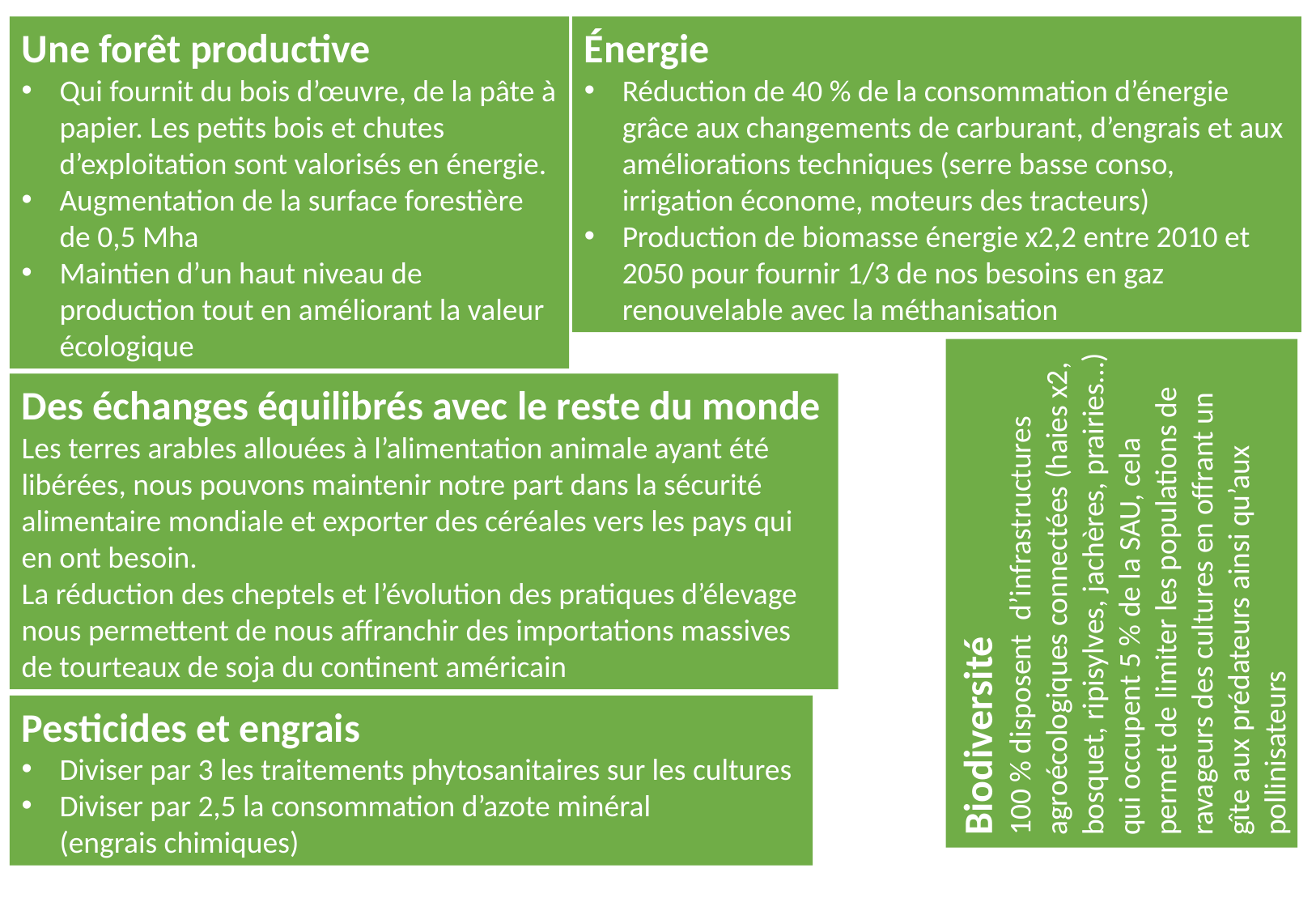

Une forêt productive
Qui fournit du bois d’œuvre, de la pâte à papier. Les petits bois et chutes d’exploitation sont valorisés en énergie.
Augmentation de la surface forestière de 0,5 Mha
Maintien d’un haut niveau de production tout en améliorant la valeur écologique
Énergie
Réduction de 40 % de la consommation d’énergie grâce aux changements de carburant, d’engrais et aux améliorations techniques (serre basse conso, irrigation économe, moteurs des tracteurs)
Production de biomasse énergie x2,2 entre 2010 et 2050 pour fournir 1/3 de nos besoins en gaz renouvelable avec la méthanisation
Des échanges équilibrés avec le reste du monde
Les terres arables allouées à l’alimentation animale ayant été libérées, nous pouvons maintenir notre part dans la sécurité alimentaire mondiale et exporter des céréales vers les pays qui en ont besoin.
La réduction des cheptels et l’évolution des pratiques d’élevage nous permettent de nous affranchir des importations massives de tourteaux de soja du continent américain
Biodiversité
100 % disposent  d’infrastructures agroécologiques connectées (haies x2, bosquet, ripisylves, jachères, prairies…) qui occupent 5 % de la SAU, cela permet de limiter les populations de ravageurs des cultures en offrant un gîte aux prédateurs ainsi qu’aux pollinisateurs
Pesticides et engrais
Diviser par 3 les traitements phytosanitaires sur les cultures
Diviser par 2,5 la consommation d’azote minéral
(engrais chimiques)